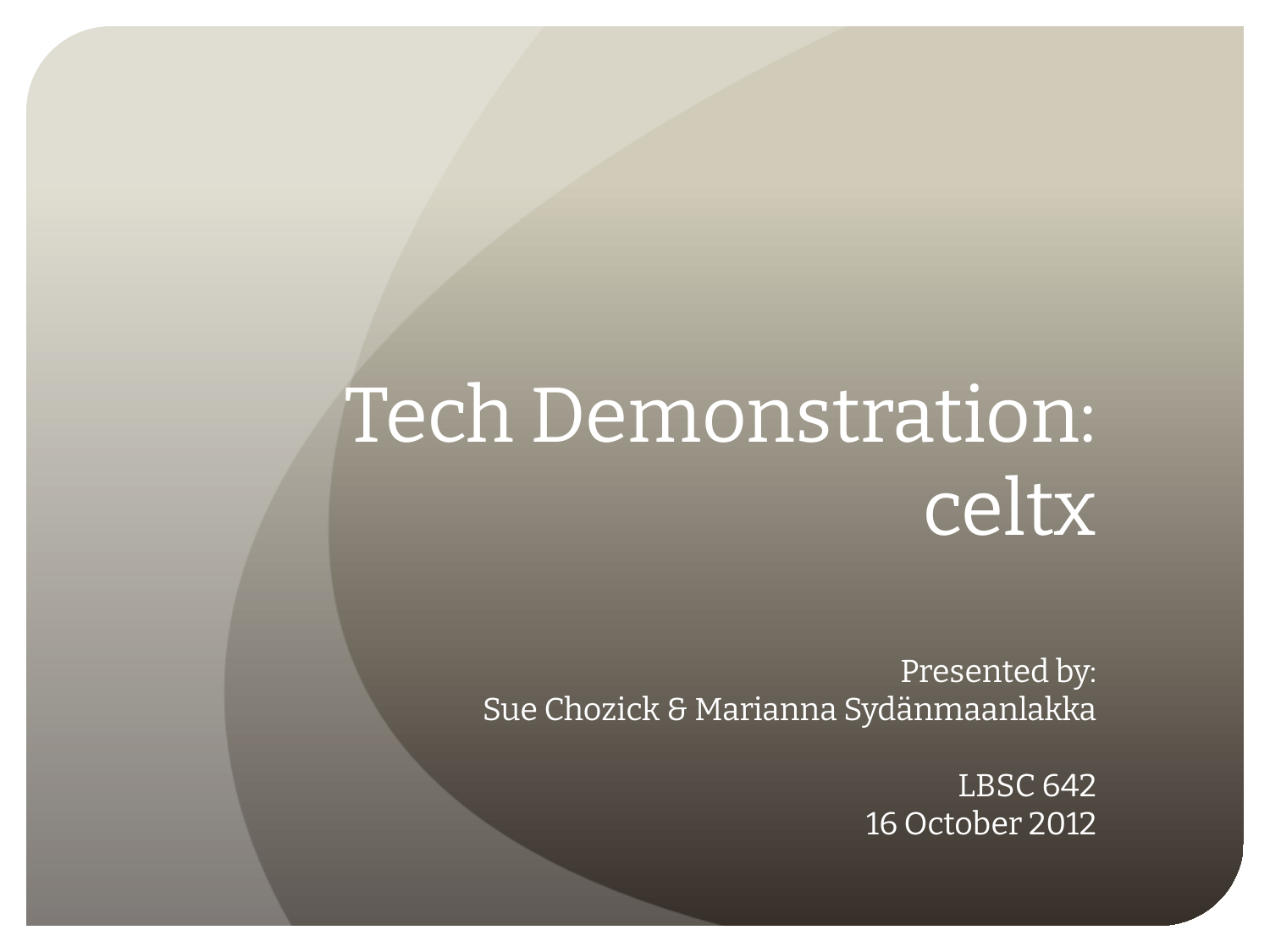

# Tech Demonstration: celtx
Presented by:
Sue Chozick & Marianna Sydänmaanlakka

LBSC 642
16 October 2012